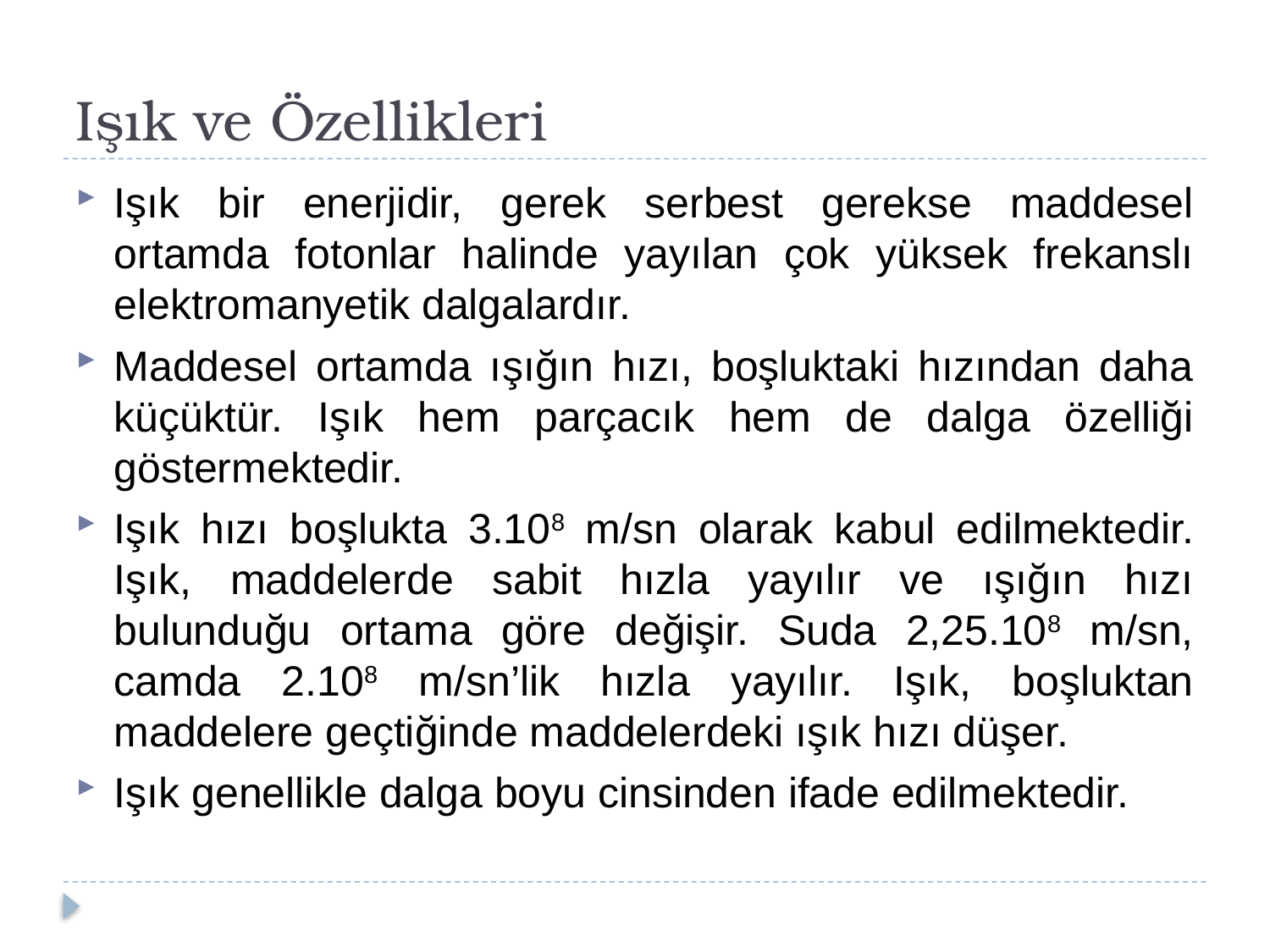

# Işık ve Özellikleri
Işık bir enerjidir, gerek serbest gerekse maddesel ortamda fotonlar halinde yayılan çok yüksek frekanslı elektromanyetik dalgalardır.
Maddesel ortamda ışığın hızı, boşluktaki hızından daha küçüktür. Işık hem parçacık hem de dalga özelliği göstermektedir.
Işık hızı boşlukta 3.108 m/sn olarak kabul edilmektedir. Işık, maddelerde sabit hızla yayılır ve ışığın hızı bulunduğu ortama göre değişir. Suda 2,25.108 m/sn, camda 2.108 m/sn’lik hızla yayılır. Işık, boşluktan maddelere geçtiğinde maddelerdeki ışık hızı düşer.
Işık genellikle dalga boyu cinsinden ifade edilmektedir.